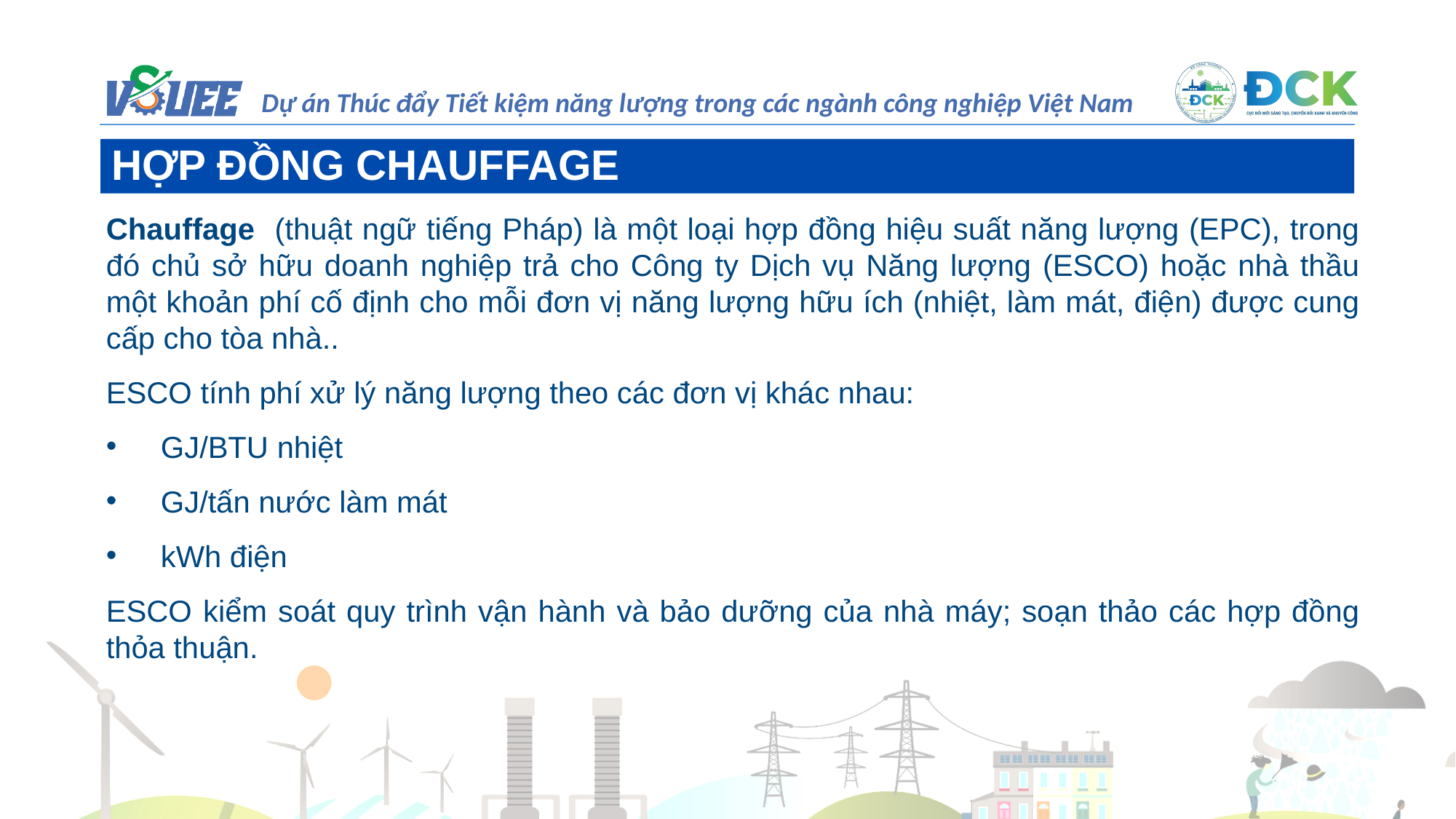

HỢP ĐỒNG CHAUFFAGE
Chauffage  (thuật ngữ tiếng Pháp) là một loại hợp đồng hiệu suất năng lượng (EPC), trong đó chủ sở hữu doanh nghiệp trả cho Công ty Dịch vụ Năng lượng (ESCO) hoặc nhà thầu một khoản phí cố định cho mỗi đơn vị năng lượng hữu ích (nhiệt, làm mát, điện) được cung cấp cho tòa nhà..
ESCO tính phí xử lý năng lượng theo các đơn vị khác nhau:
GJ/BTU nhiệt
GJ/tấn nước làm mát
kWh điện
ESCO kiểm soát quy trình vận hành và bảo dưỡng của nhà máy; soạn thảo các hợp đồng thỏa thuận.